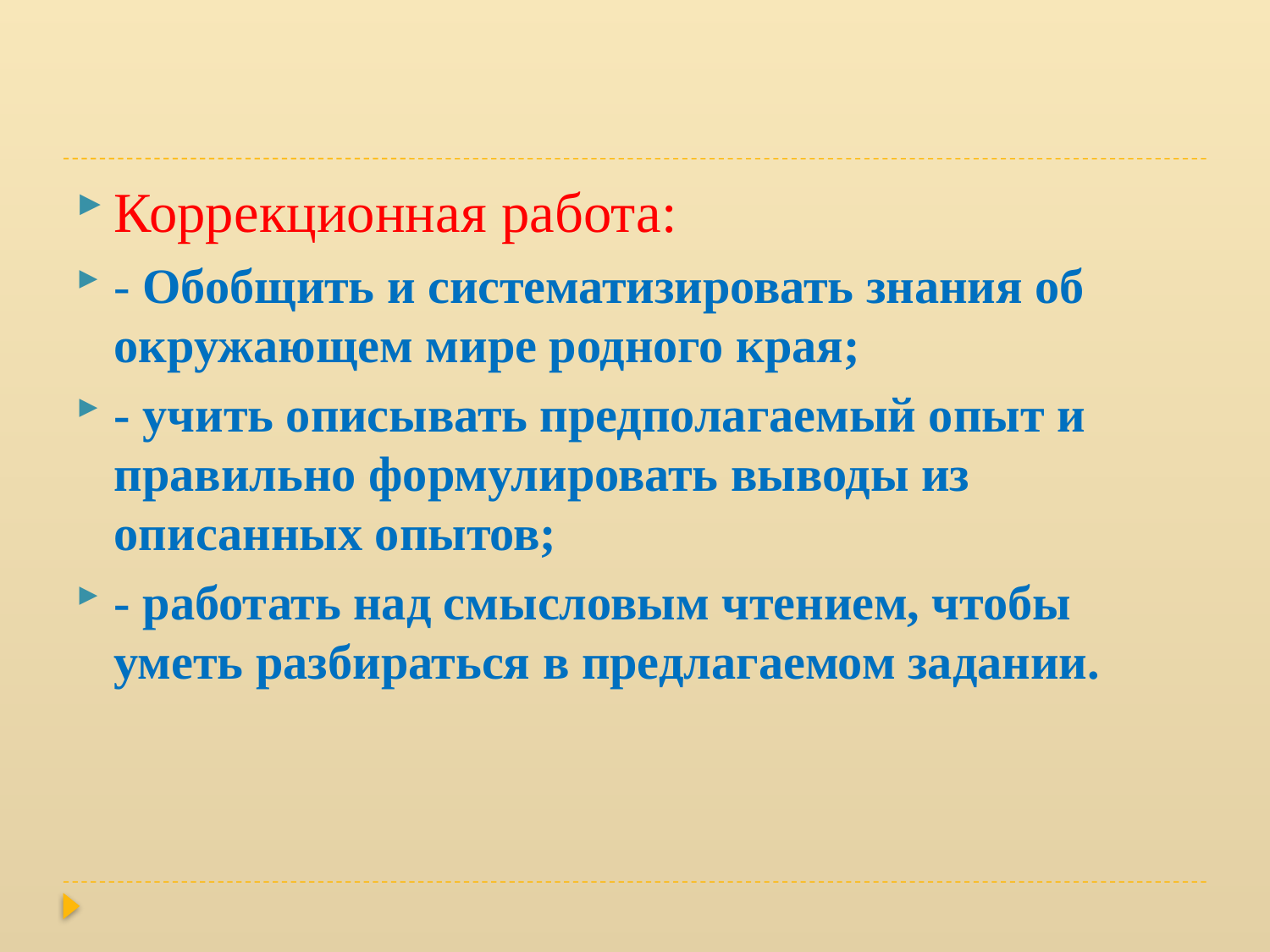

#
Коррекционная работа:
- Обобщить и систематизировать знания об окружающем мире родного края;
- учить описывать предполагаемый опыт и правильно формулировать выводы из описанных опытов;
- работать над смысловым чтением, чтобы уметь разбираться в предлагаемом задании.